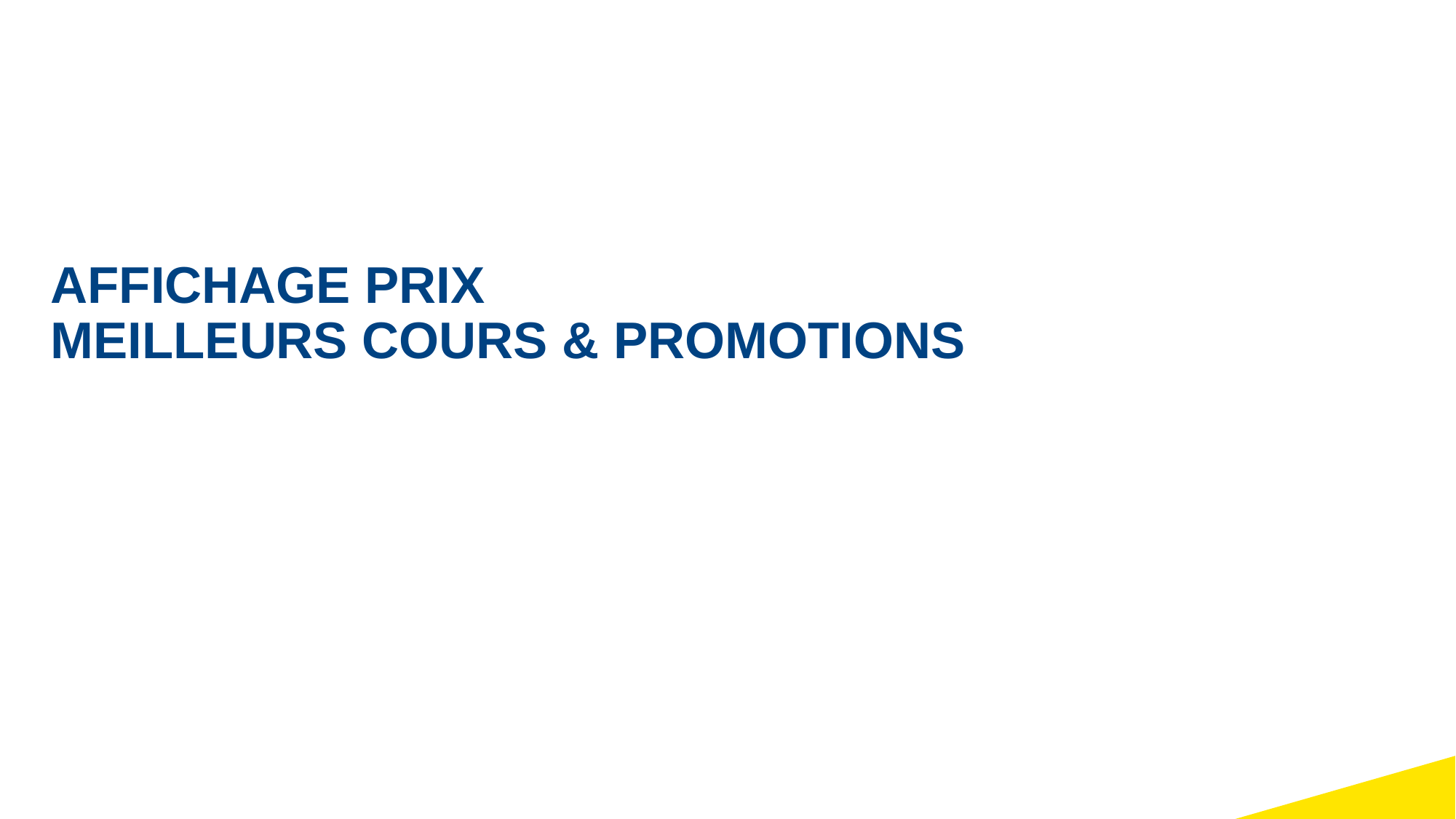

# AFFICHAGE PRIX MEILLEURS COURS & PROMOTIONS